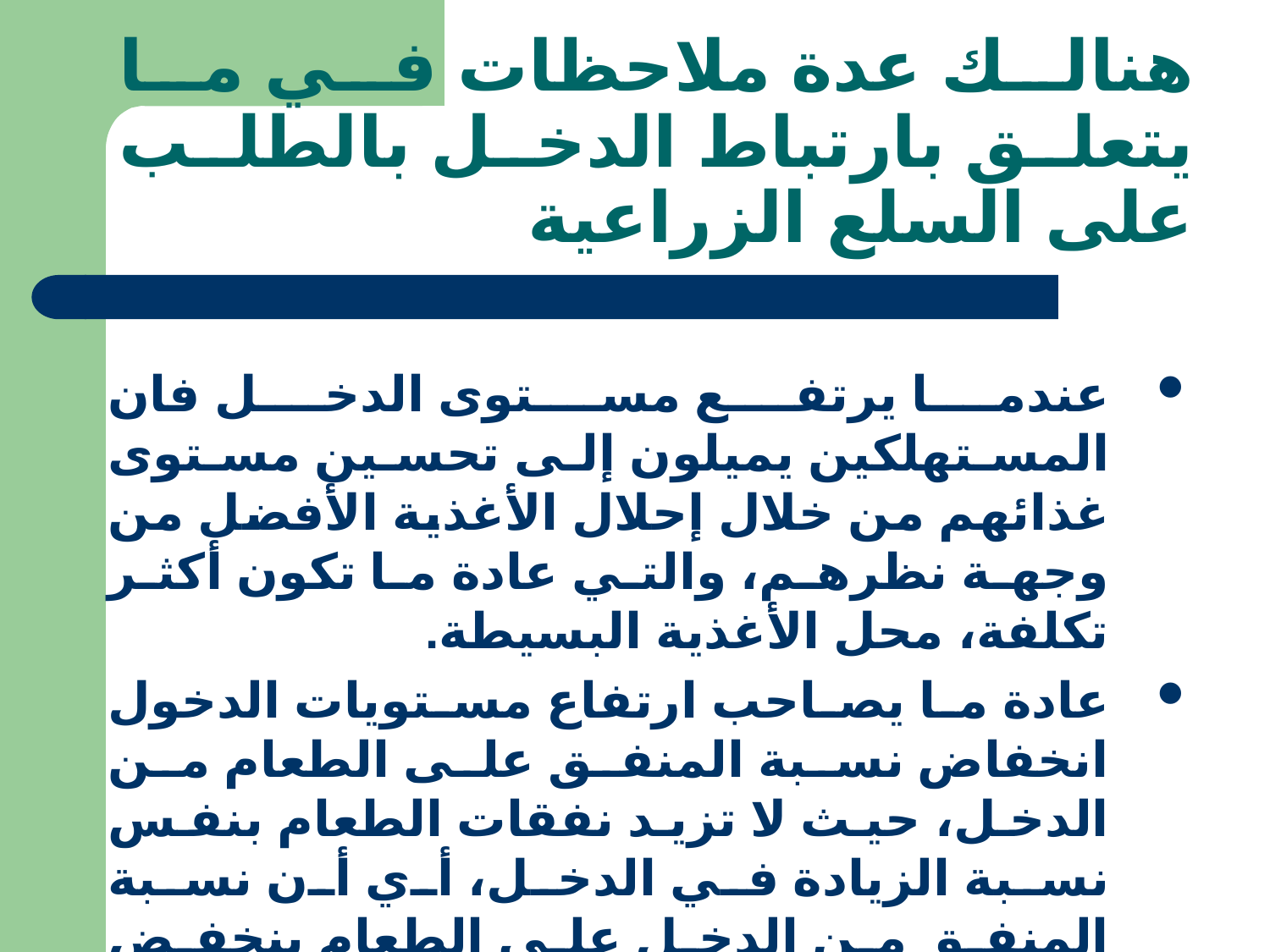

# هنالك عدة ملاحظات في ما يتعلق بارتباط الدخل بالطلب على السلع الزراعية
عندما يرتفع مستوى الدخل فان المستهلكين يميلون إلى تحسين مستوى غذائهم من خلال إحلال الأغذية الأفضل من وجهة نظرهم، والتي عادة ما تكون أكثر تكلفة، محل الأغذية البسيطة.
عادة ما يصاحب ارتفاع مستويات الدخول انخفاض نسبة المنفق على الطعام من الدخل، حيث لا تزيد نفقات الطعام بنفس نسبة الزيادة في الدخل، أي أن نسبة المنفق من الدخل على الطعام ينخفض كلما ارتفع مستوى الدخل.